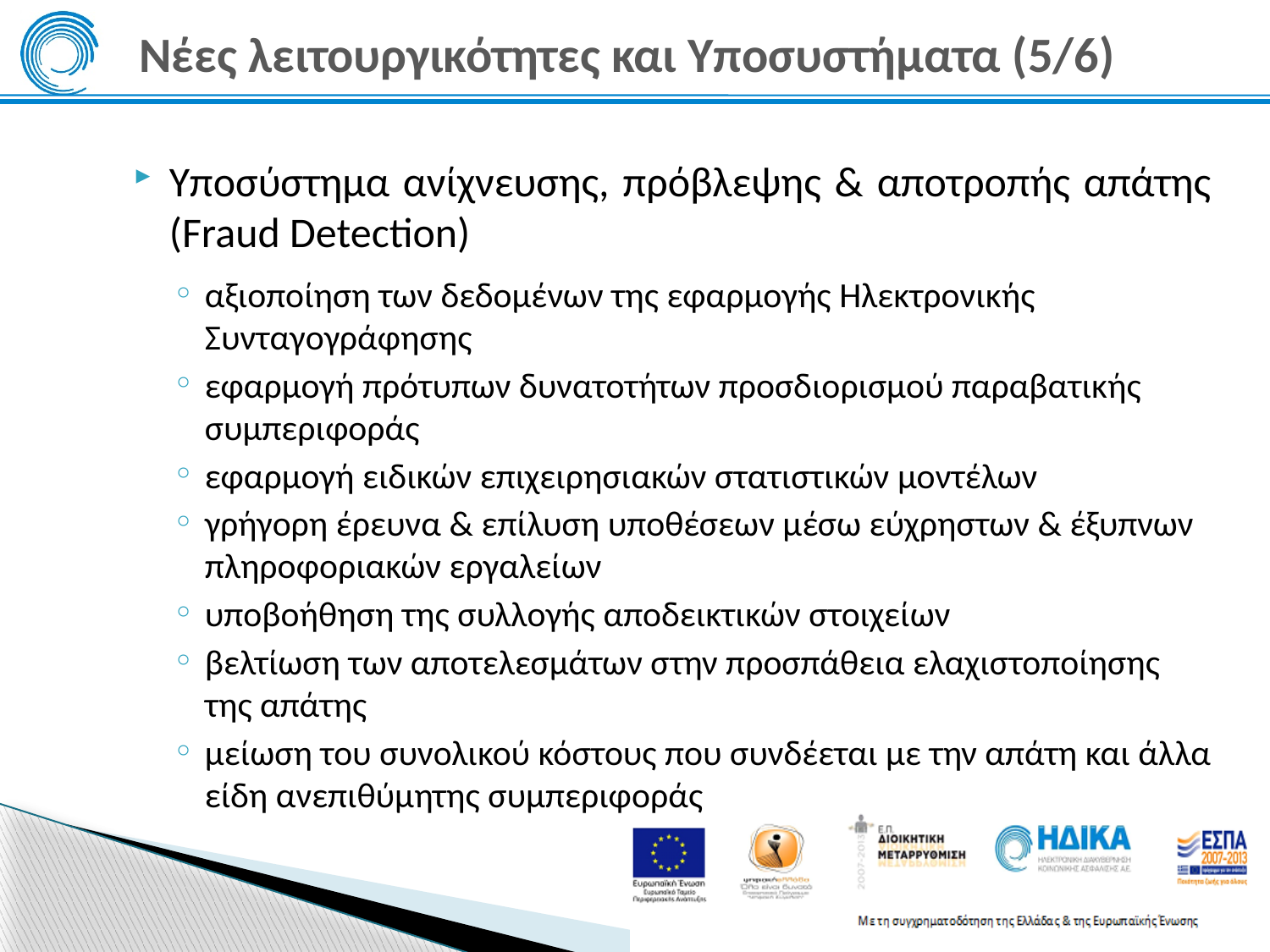

# Νέες λειτουργικότητες και Υποσυστήματα (5/6)

Υποσύστημα ανίχνευσης, πρόβλεψης & αποτροπής απάτης (Fraud Detection)
αξιοποίηση των δεδομένων της εφαρμογής Ηλεκτρονικής Συνταγογράφησης
εφαρμογή πρότυπων δυνατοτήτων προσδιορισμού παραβατικής συμπεριφοράς
εφαρμογή ειδικών επιχειρησιακών στατιστικών μοντέλων
γρήγορη έρευνα & επίλυση υποθέσεων μέσω εύχρηστων & έξυπνων πληροφοριακών εργαλείων
υποβοήθηση της συλλογής αποδεικτικών στοιχείων
βελτίωση των αποτελεσμάτων στην προσπάθεια ελαχιστοποίησης της απάτης
μείωση του συνολικού κόστους που συνδέεται με την απάτη και άλλα είδη ανεπιθύμητης συμπεριφοράς